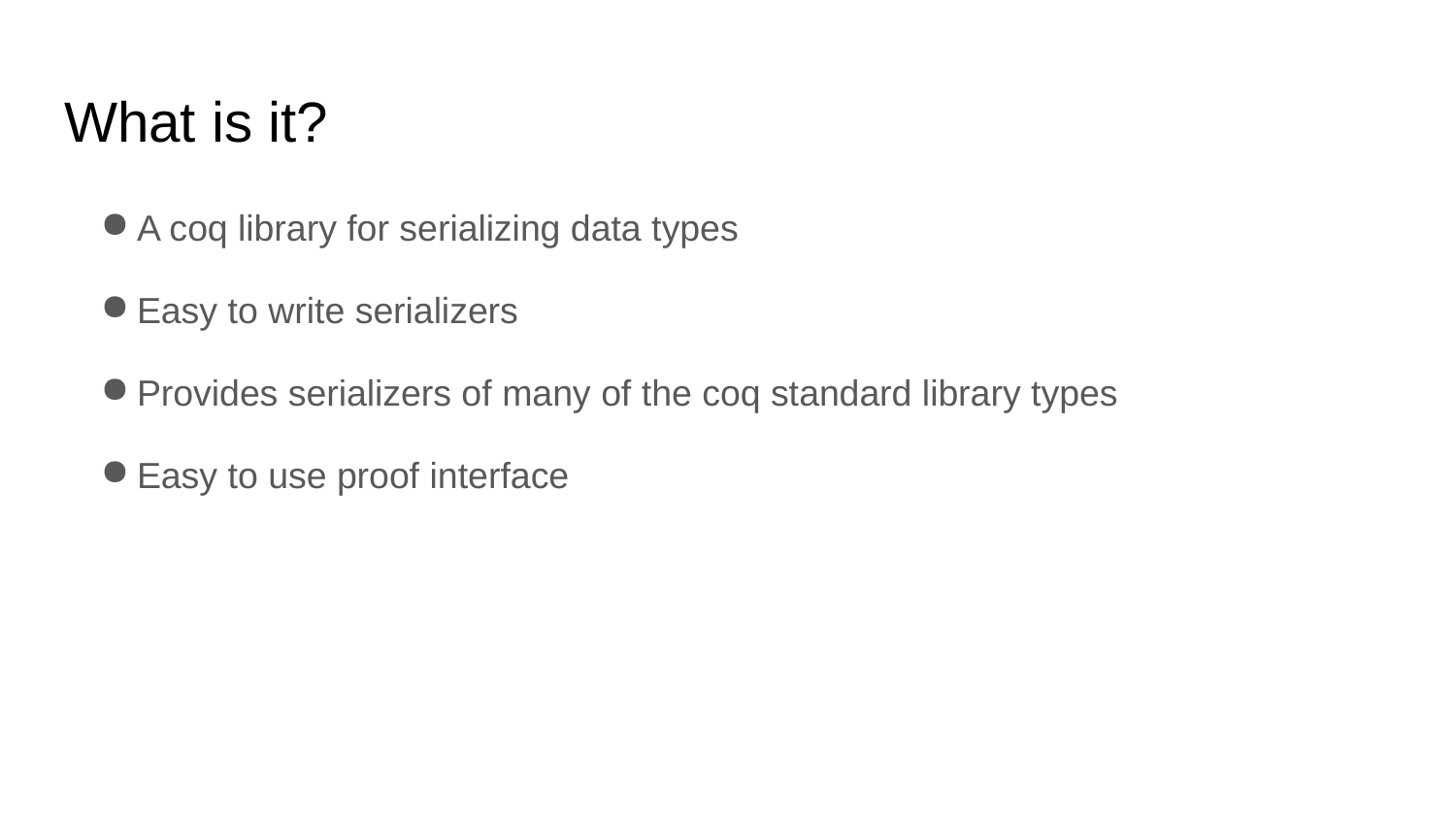

# What is it?
A coq library for serializing data types
Easy to write serializers
Provides serializers of many of the coq standard library types
Easy to use proof interface